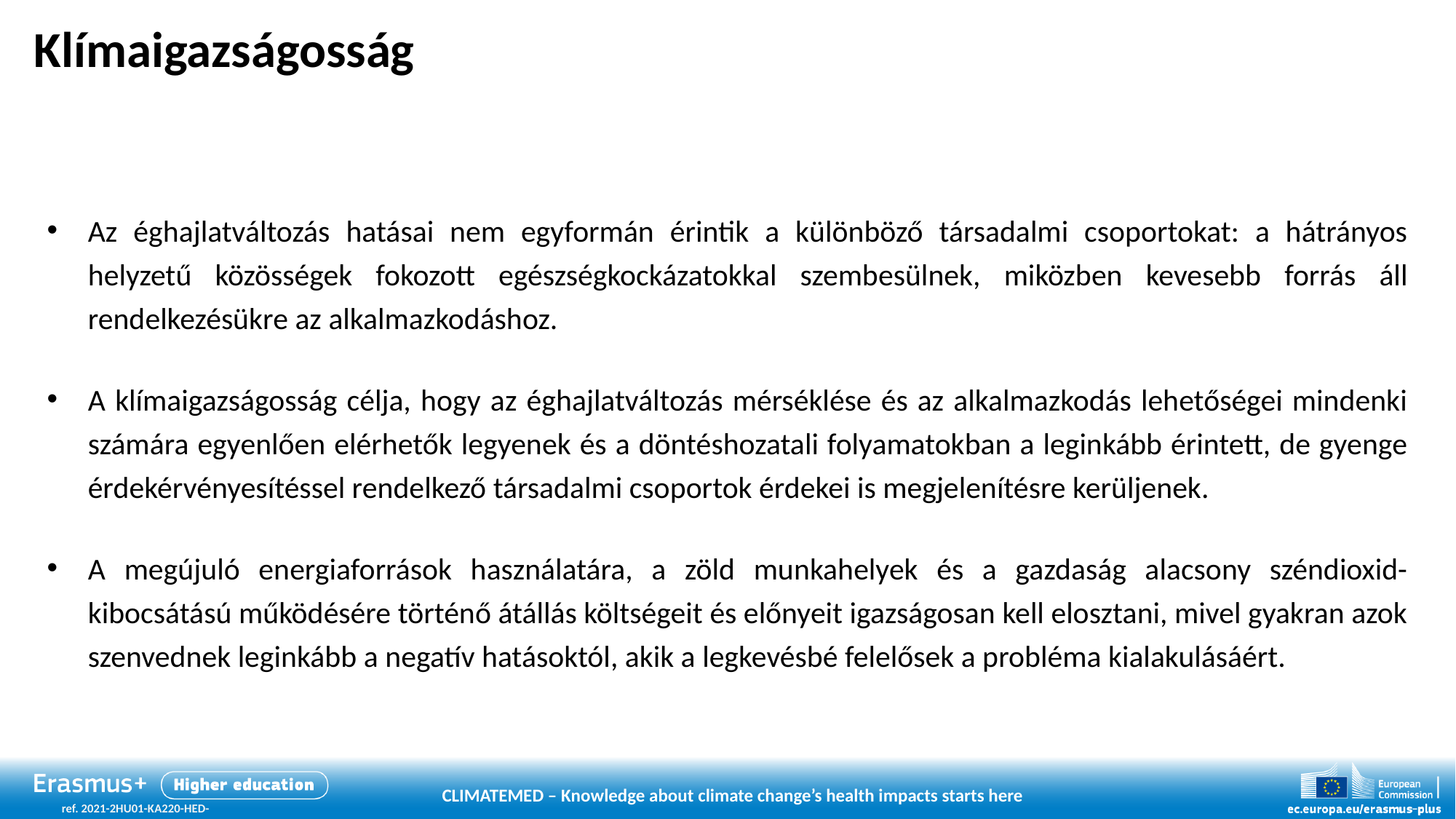

# Klímaigazságosság
Az éghajlatváltozás hatásai nem egyformán érintik a különböző társadalmi csoportokat: a hátrányos helyzetű közösségek fokozott egészségkockázatokkal szembesülnek, miközben kevesebb forrás áll rendelkezésükre az alkalmazkodáshoz.
A klímaigazságosság célja, hogy az éghajlatváltozás mérséklése és az alkalmazkodás lehetőségei mindenki számára egyenlően elérhetők legyenek és a döntéshozatali folyamatokban a leginkább érintett, de gyenge érdekérvényesítéssel rendelkező társadalmi csoportok érdekei is megjelenítésre kerüljenek.
A megújuló energiaforrások használatára, a zöld munkahelyek és a gazdaság alacsony széndioxid-kibocsátású működésére történő átállás költségeit és előnyeit igazságosan kell elosztani, mivel gyakran azok szenvednek leginkább a negatív hatásoktól, akik a legkevésbé felelősek a probléma kialakulásáért.